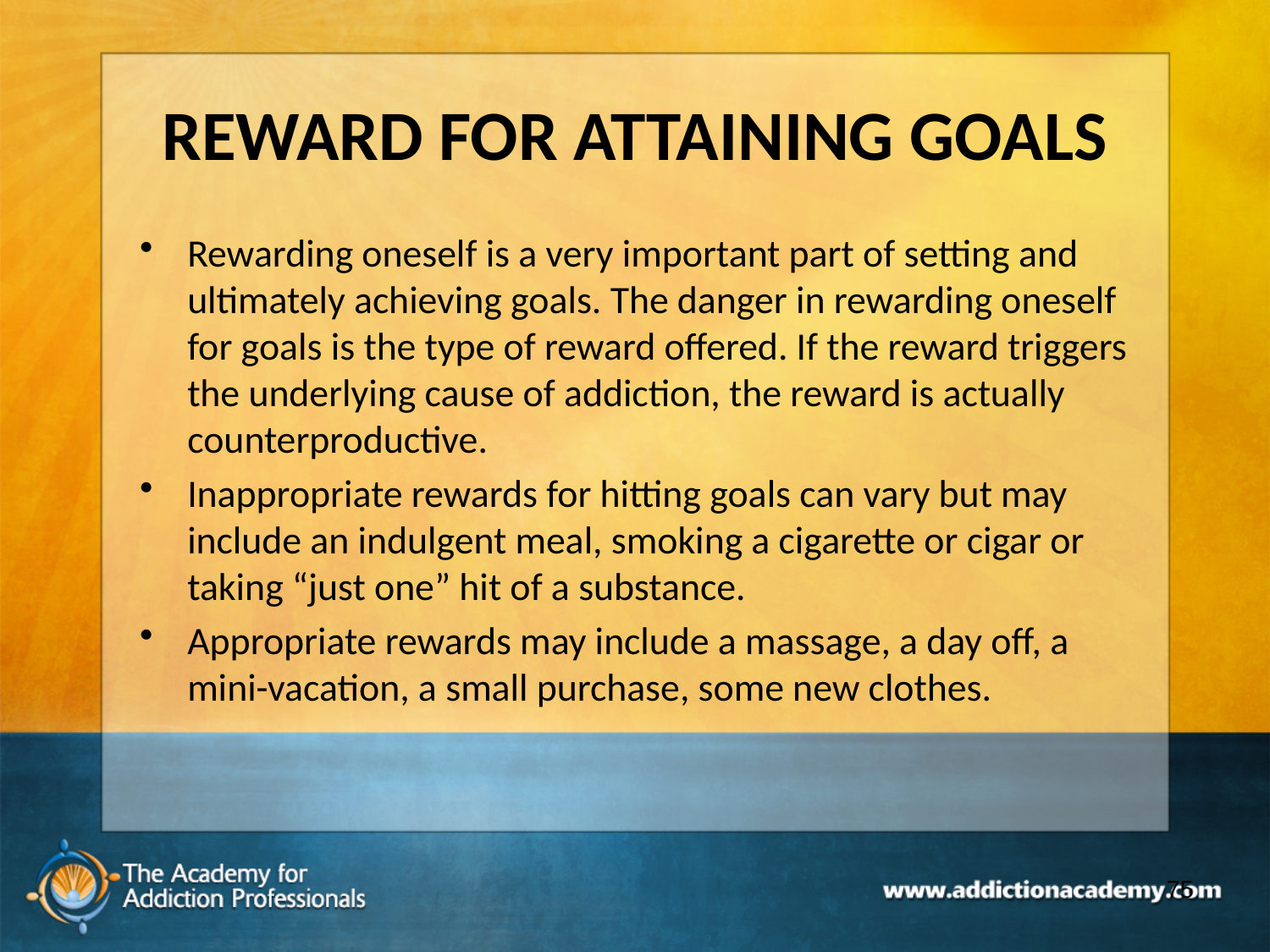

# REWARD FOR ATTAINING GOALS
Rewarding oneself is a very important part of setting and ultimately achieving goals. The danger in rewarding oneself for goals is the type of reward offered. If the reward triggers the underlying cause of addiction, the reward is actually counterproductive.
Inappropriate rewards for hitting goals can vary but may include an indulgent meal, smoking a cigarette or cigar or taking “just one” hit of a substance.
Appropriate rewards may include a massage, a day off, a mini-vacation, a small purchase, some new clothes.
75